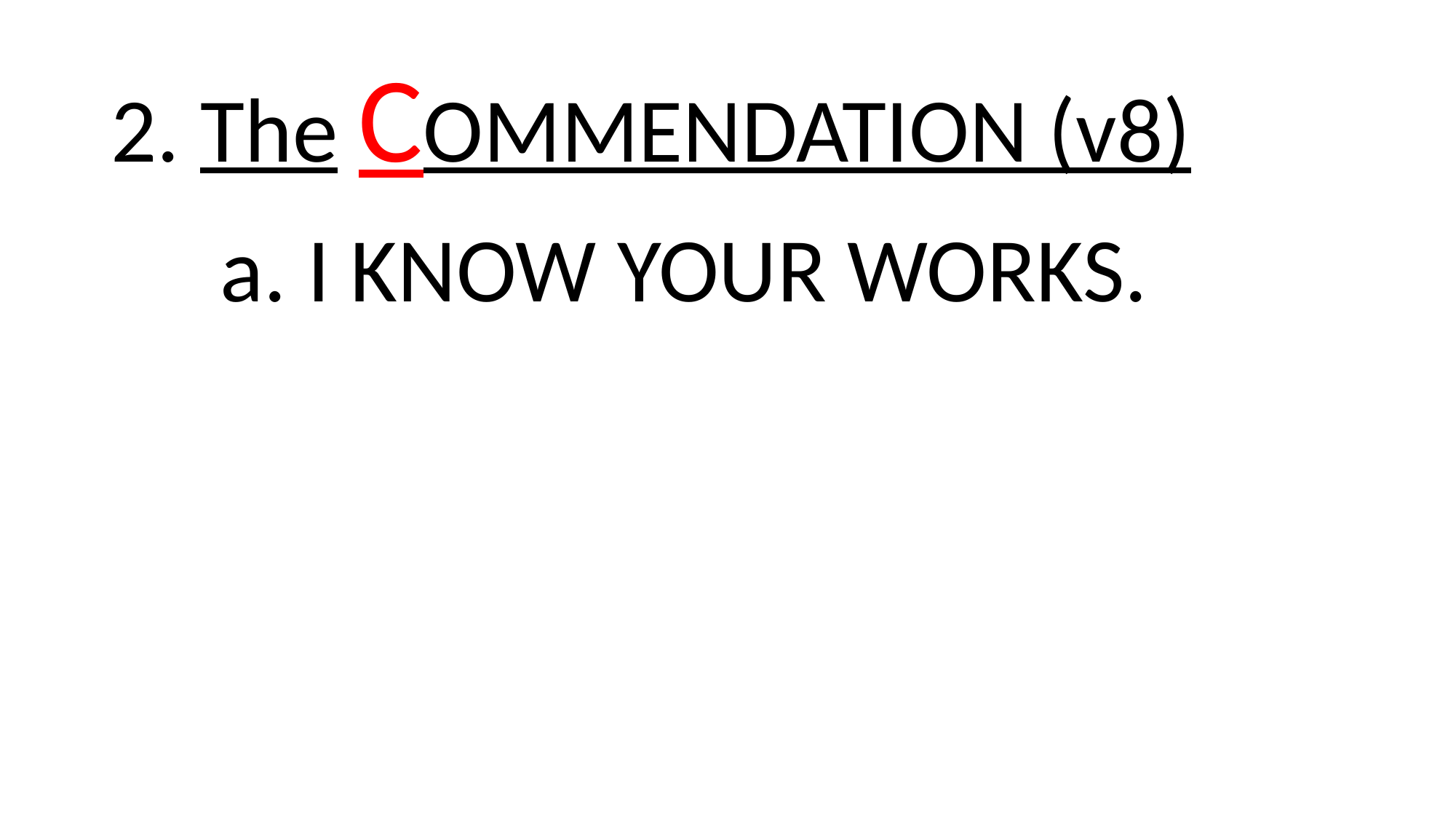

# 2. The COMMENDATION (v8)
	a. I KNOW YOUR WORKS.